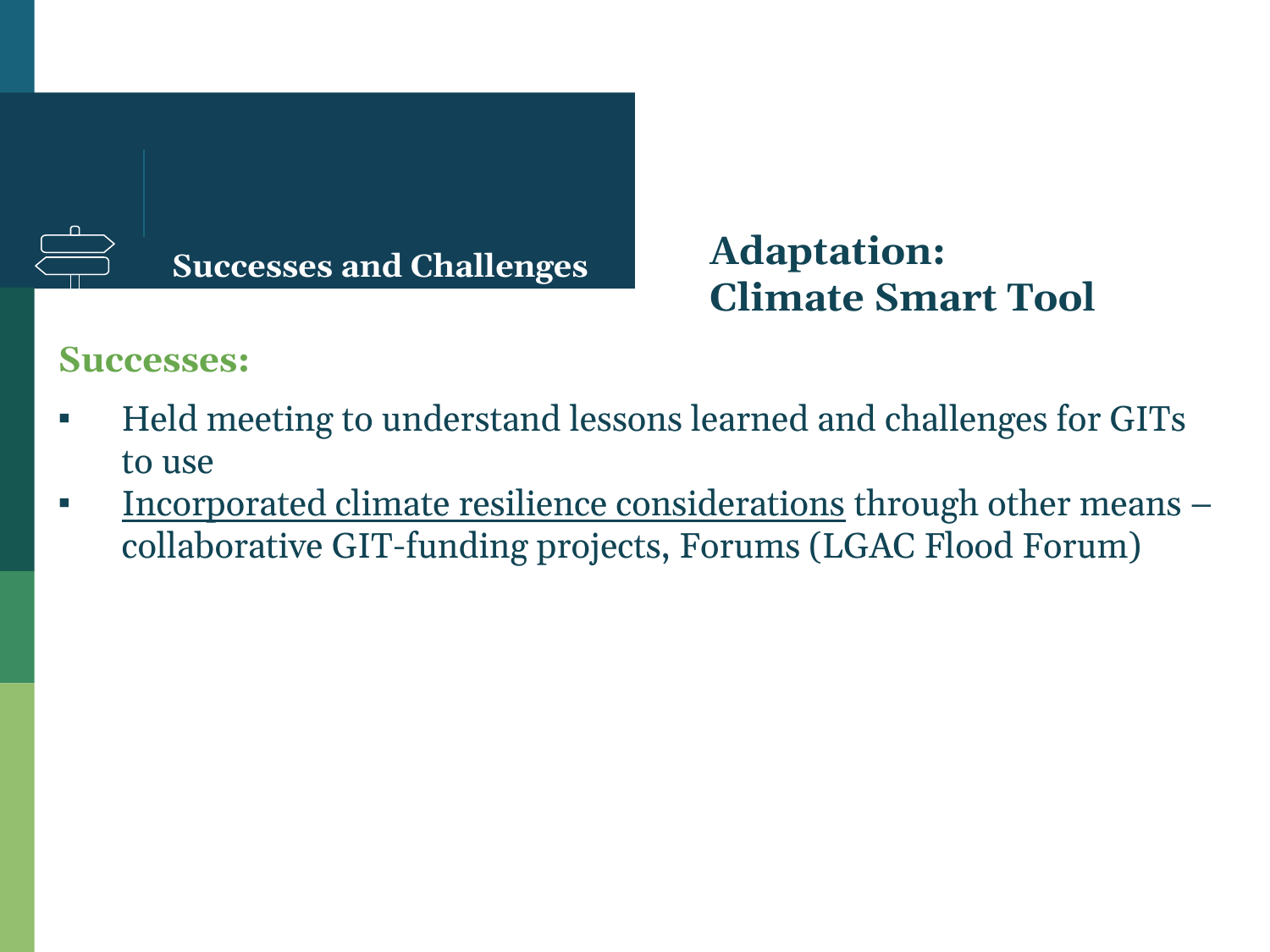

# Successes and Challenges
Adaptation:
Climate Smart Tool

Successes:

Held meeting to understand lessons learned and challenges for GITs to use
Incorporated climate resilience considerations through other means – collaborative GIT-funding projects, Forums (LGAC Flood Forum)